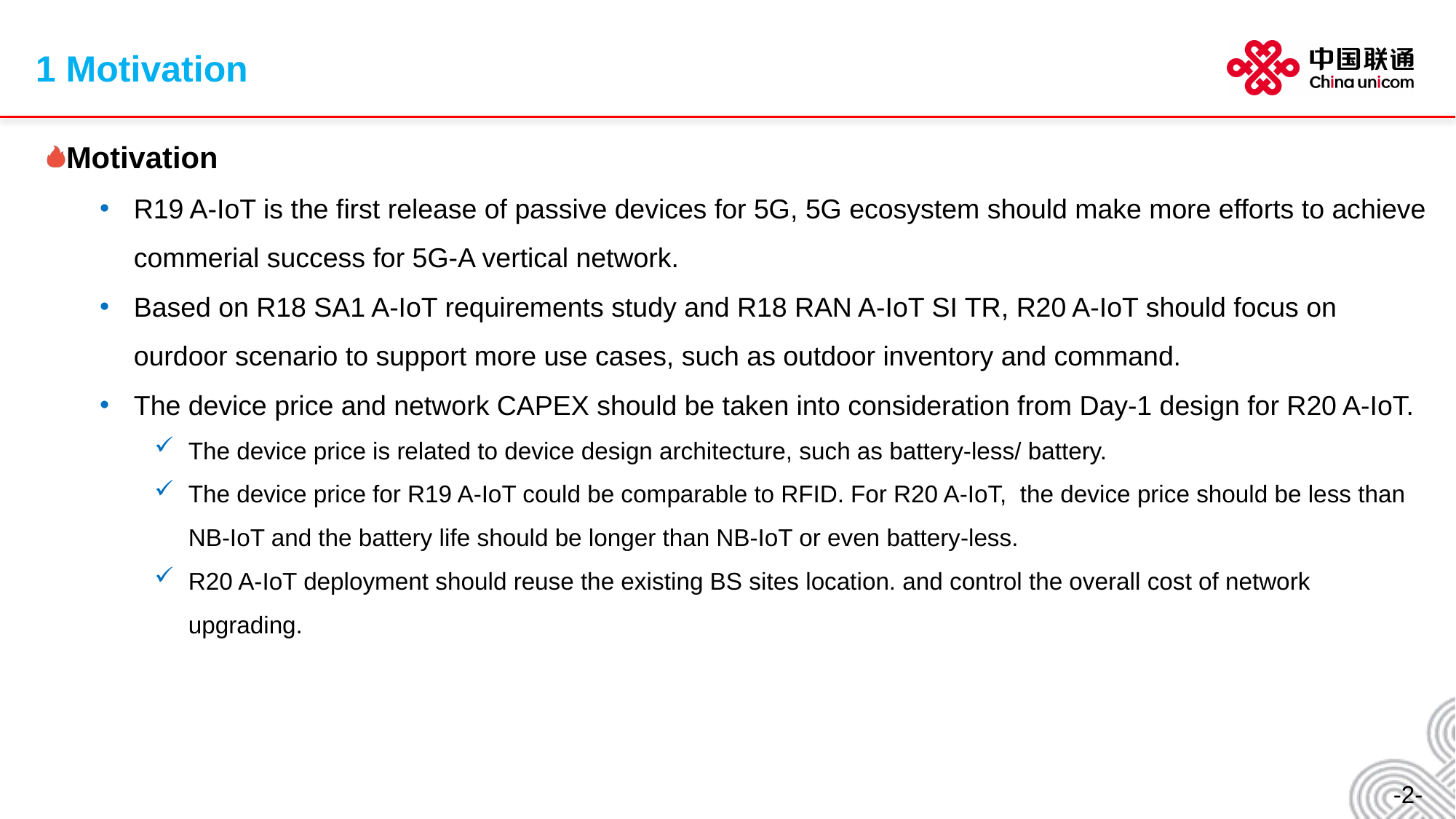

1 Motivation
Motivation
R19 A-IoT is the first release of passive devices for 5G, 5G ecosystem should make more efforts to achieve commerial success for 5G-A vertical network.
Based on R18 SA1 A-IoT requirements study and R18 RAN A-IoT SI TR, R20 A-IoT should focus on ourdoor scenario to support more use cases, such as outdoor inventory and command.
The device price and network CAPEX should be taken into consideration from Day-1 design for R20 A-IoT.
The device price is related to device design architecture, such as battery-less/ battery.
The device price for R19 A-IoT could be comparable to RFID. For R20 A-IoT,  the device price should be less than NB-IoT and the battery life should be longer than NB-IoT or even battery-less.
R20 A-IoT deployment should reuse the existing BS sites location. and control the overall cost of network upgrading.